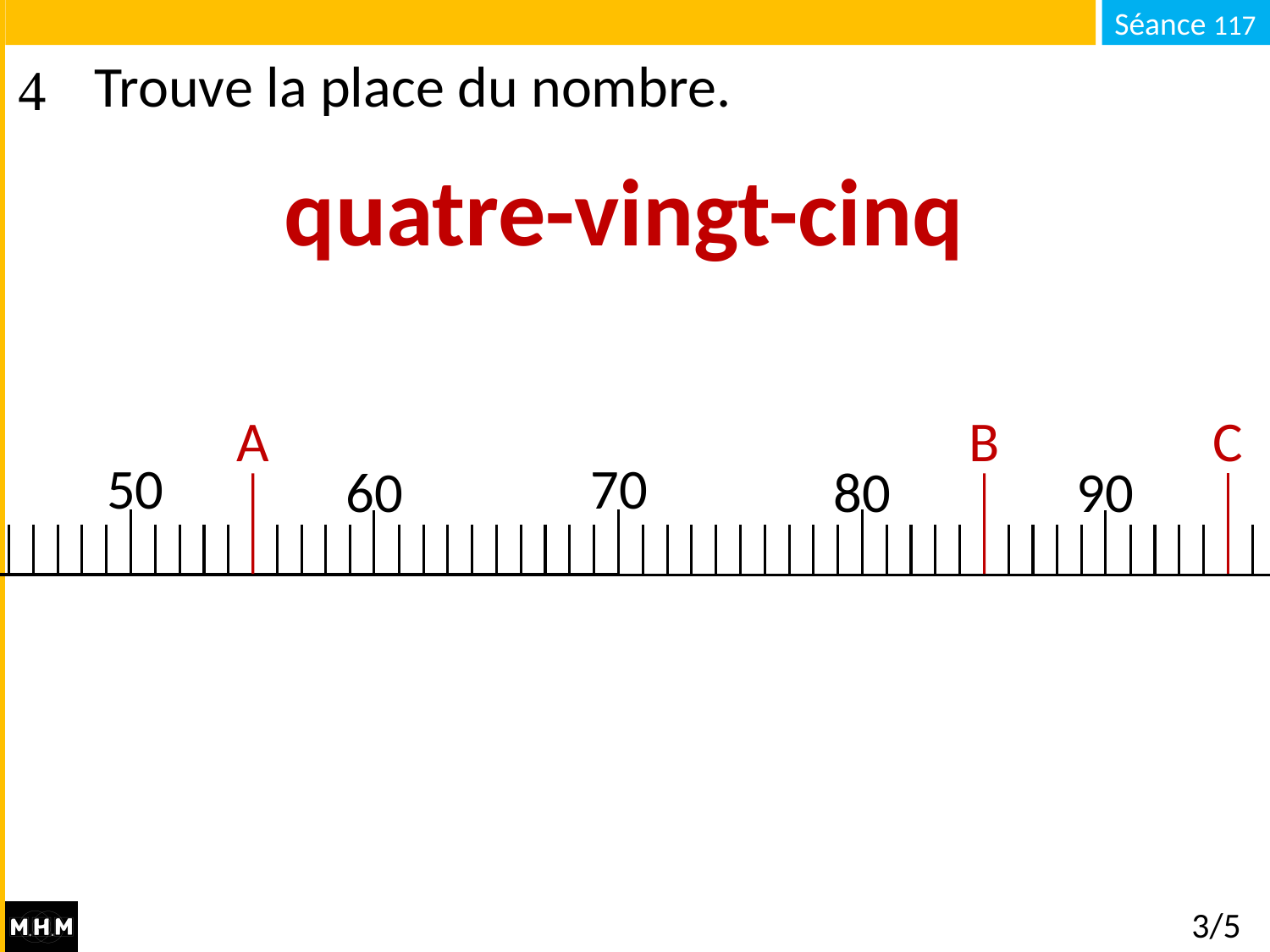

# Trouve la place du nombre.
quatre-vingt-cinq
A
B
C
50
70
80
90
60
3/5